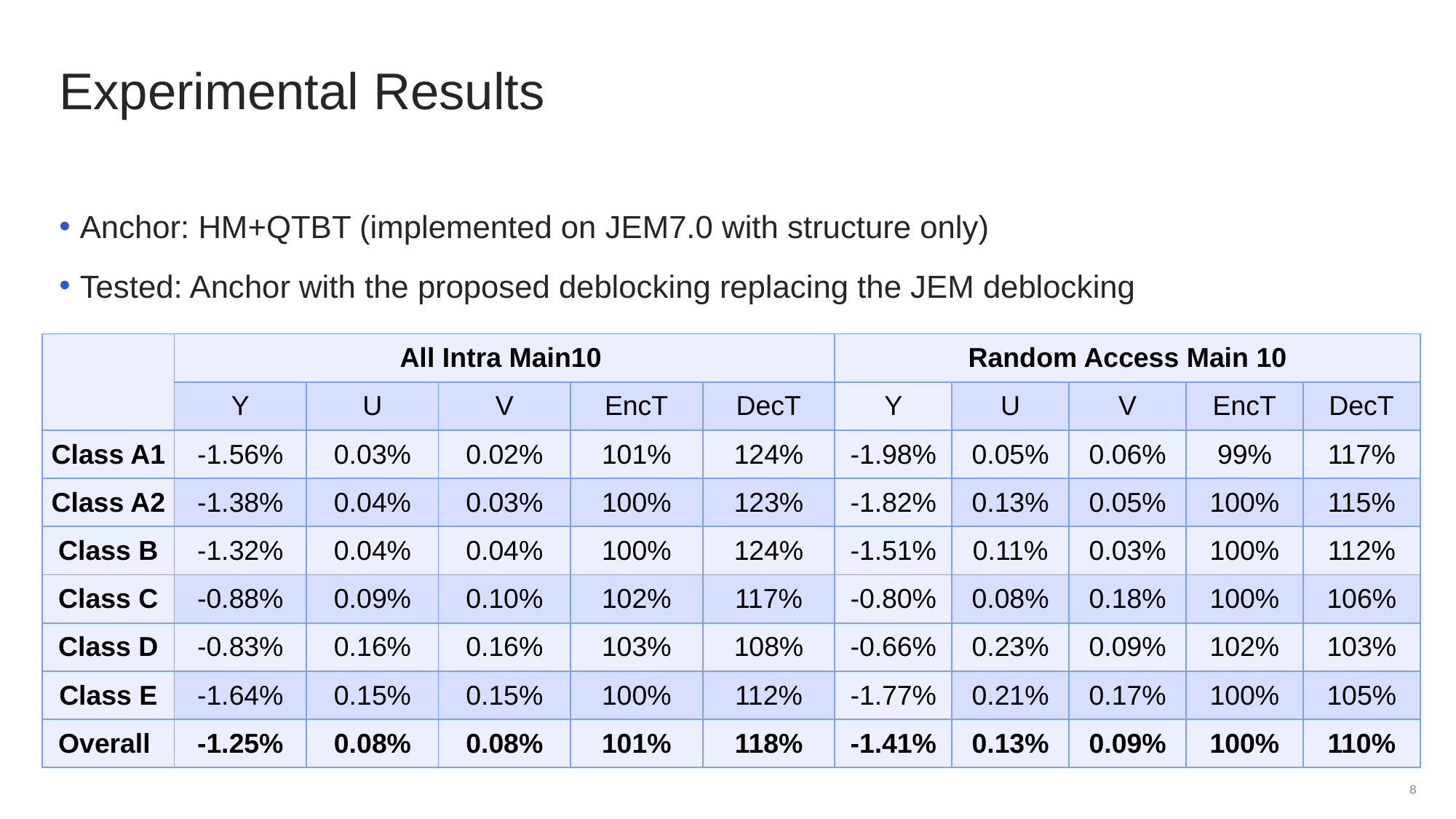

# Experimental Results

Anchor: HM+QTBT (implemented on JEM7.0 with structure only)
Tested: Anchor with the proposed deblocking replacing the JEM deblocking
|  | All Intra Main10 |  |  |  |  |
| --- | --- | --- | --- | --- | --- |
|  | Y | U | V | EncT | DecT |
| Class A1 | -1.56% | 0.03% | 0.02% | 101% | 124% |
| Class A2 | -1.38% | 0.04% | 0.03% | 100% | 123% |
| Class B | -1.32% | 0.04% | 0.04% | 100% | 124% |
| Class C | -0.88% | 0.09% | 0.10% | 102% | 117% |
| Class D | -0.83% | 0.16% | 0.16% | 103% | 108% |
| Class E | -1.64% | 0.15% | 0.15% | 100% | 112% |
| Overall | -1.25% | 0.08% | 0.08% | 101% | 118% |
| Random Access Main 10 |  |  |  |  |
| --- | --- | --- | --- | --- |
| Y | U | V | EncT | DecT |
| -1.98% | 0.05% | 0.06% | 99% | 117% |
| -1.82% | 0.13% | 0.05% | 100% | 115% |
| -1.51% | 0.11% | 0.03% | 100% | 112% |
| -0.80% | 0.08% | 0.18% | 100% | 106% |
| -0.66% | 0.23% | 0.09% | 102% | 103% |
| -1.77% | 0.21% | 0.17% | 100% | 105% |
| -1.41% | 0.13% | 0.09% | 100% | 110% |